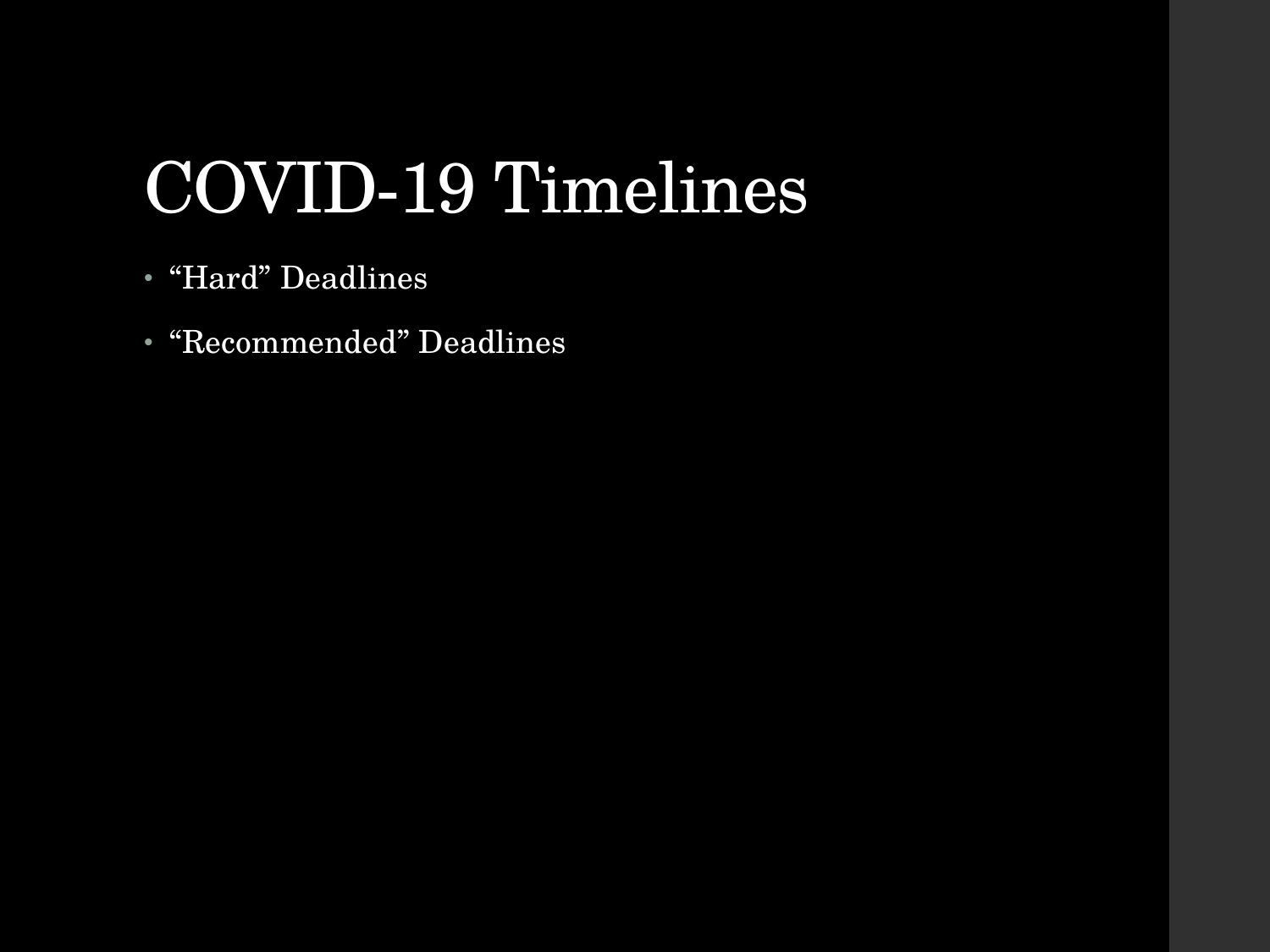

# COVID-19 Timelines
“Hard” Deadlines
“Recommended” Deadlines